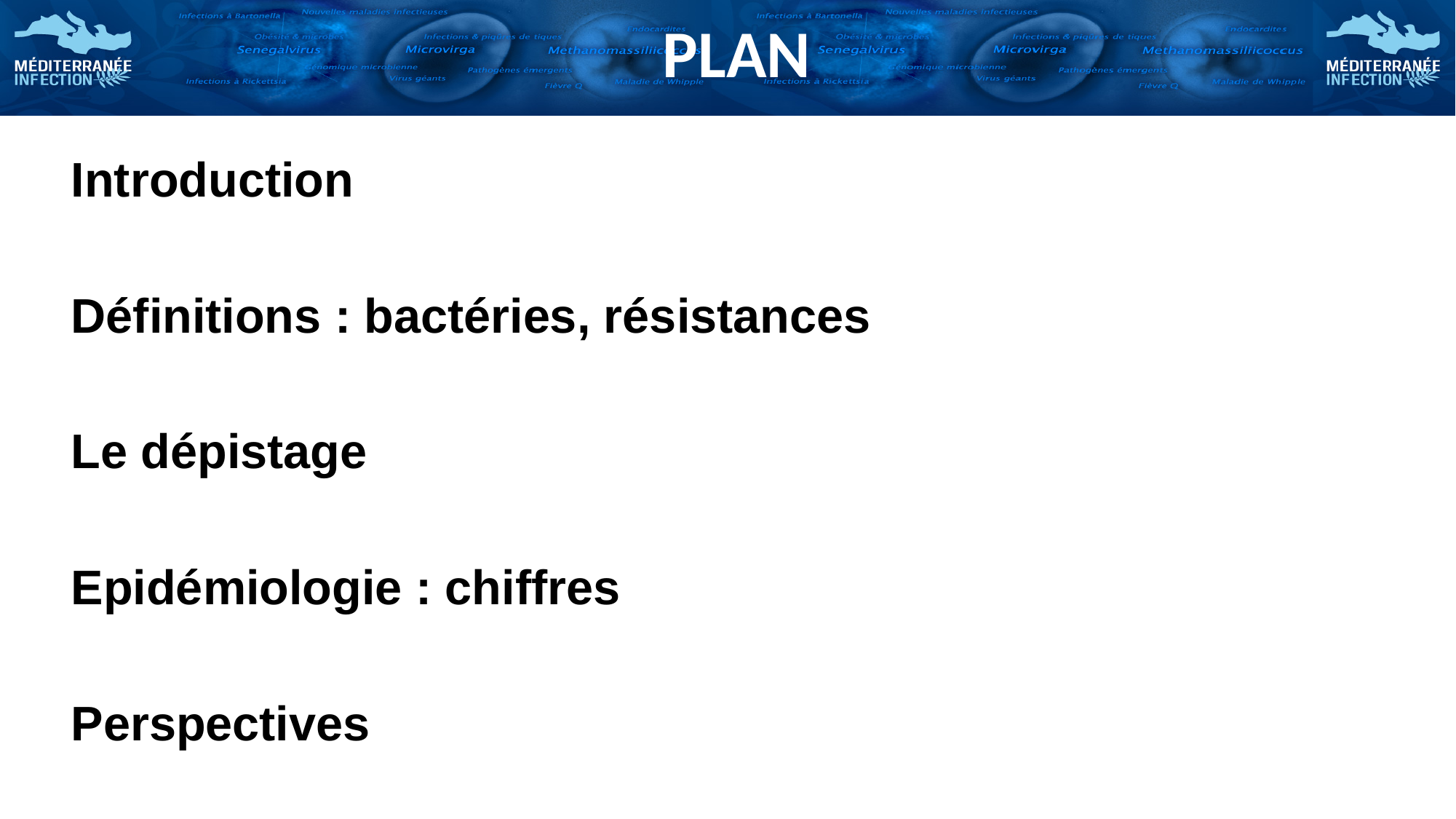

PLAN
Introduction

Définitions : bactéries, résistances

Le dépistage

Epidémiologie : chiffres

Perspectives